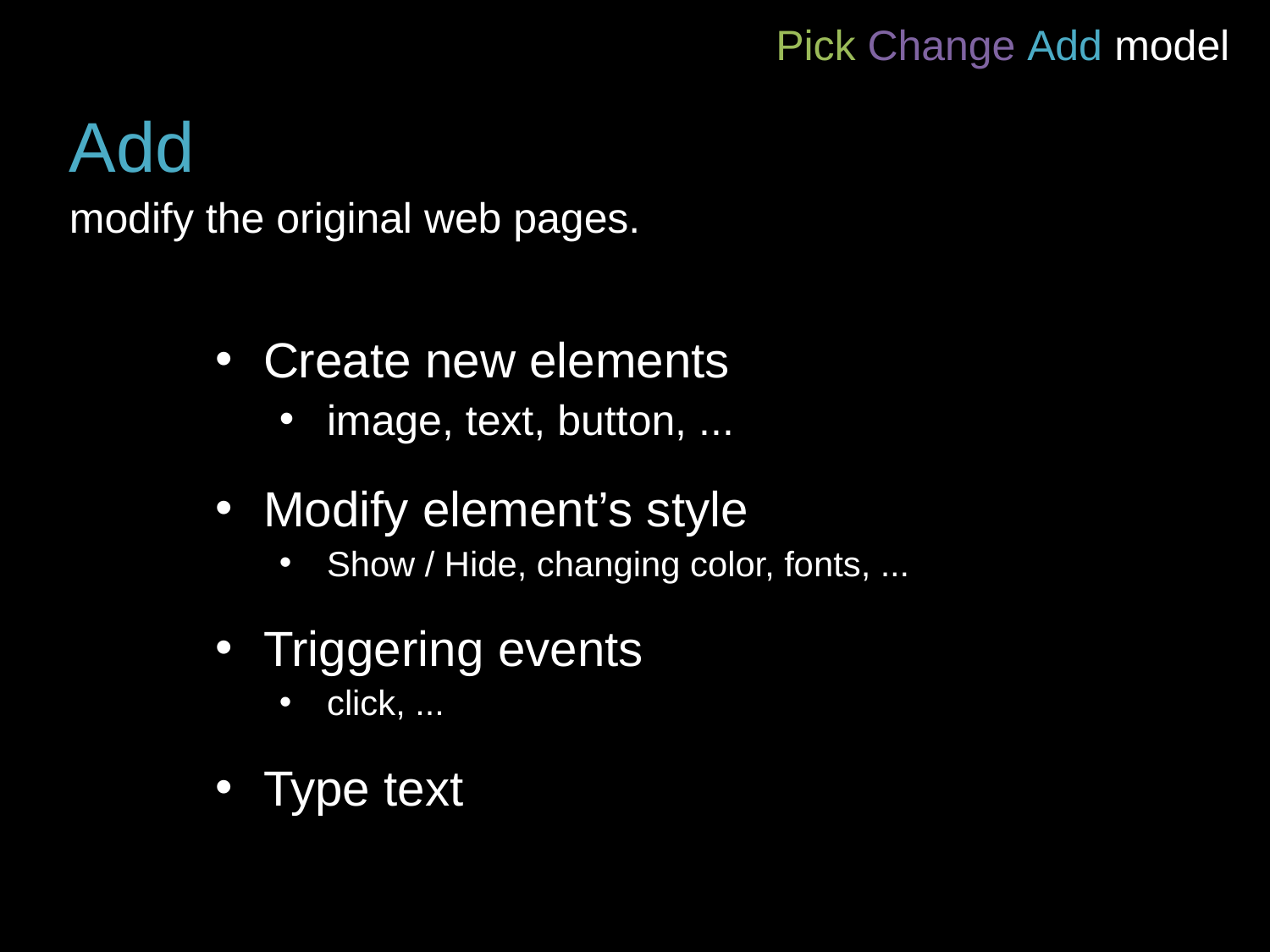

Pick Change Add model
Add
modify the original web pages.
Create new elements
image, text, button, ...

Modify element’s style
Show / Hide, changing color, fonts, ...

Triggering events
click, ...

Type text